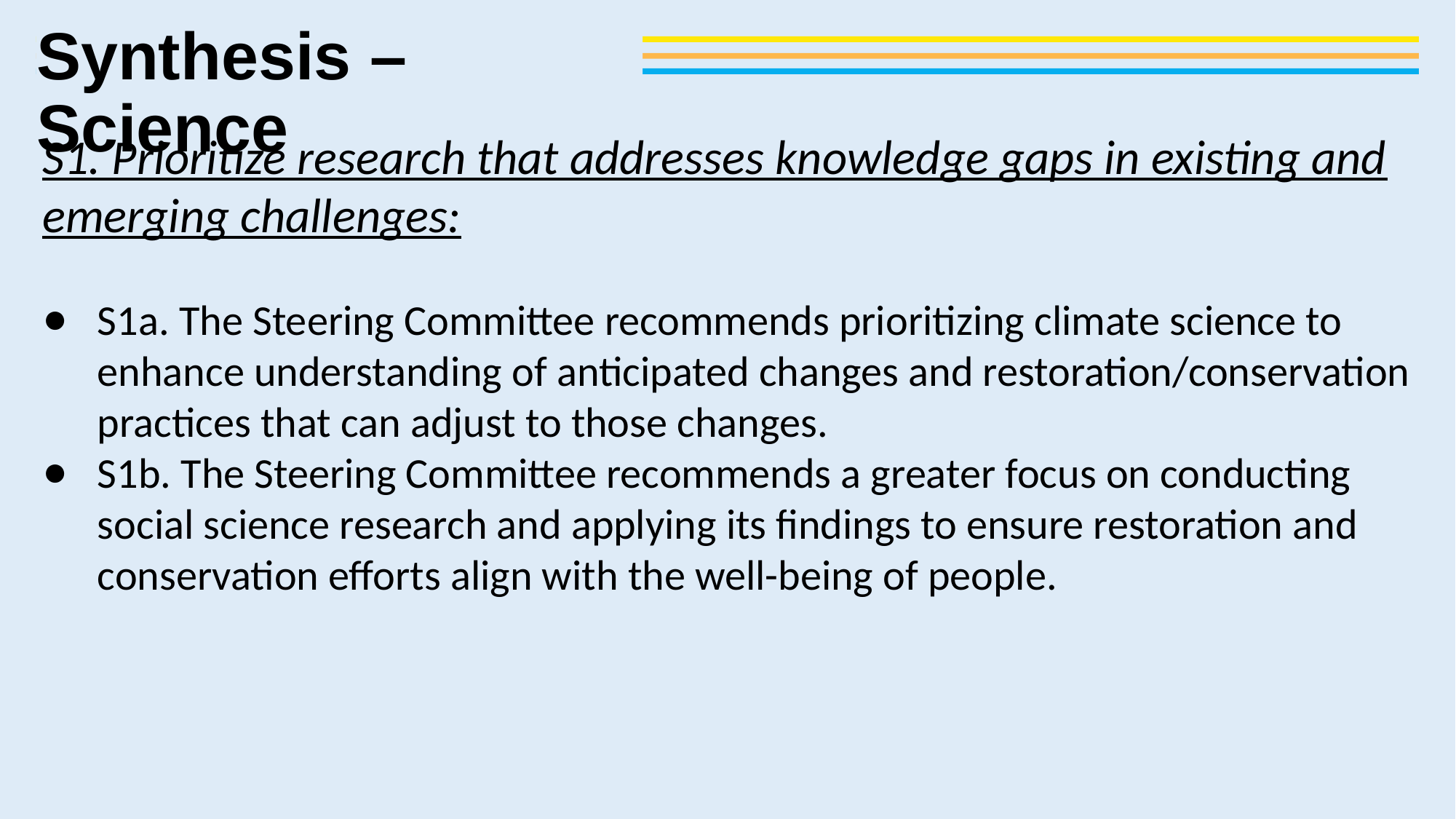

# Synthesis – Science
S1. Prioritize research that addresses knowledge gaps in existing and emerging challenges:

S1a. The Steering Committee recommends prioritizing climate science to enhance understanding of anticipated changes and restoration/conservation practices that can adjust to those changes.
S1b. The Steering Committee recommends a greater focus on conducting social science research and applying its findings to ensure restoration and conservation efforts align with the well-being of people.